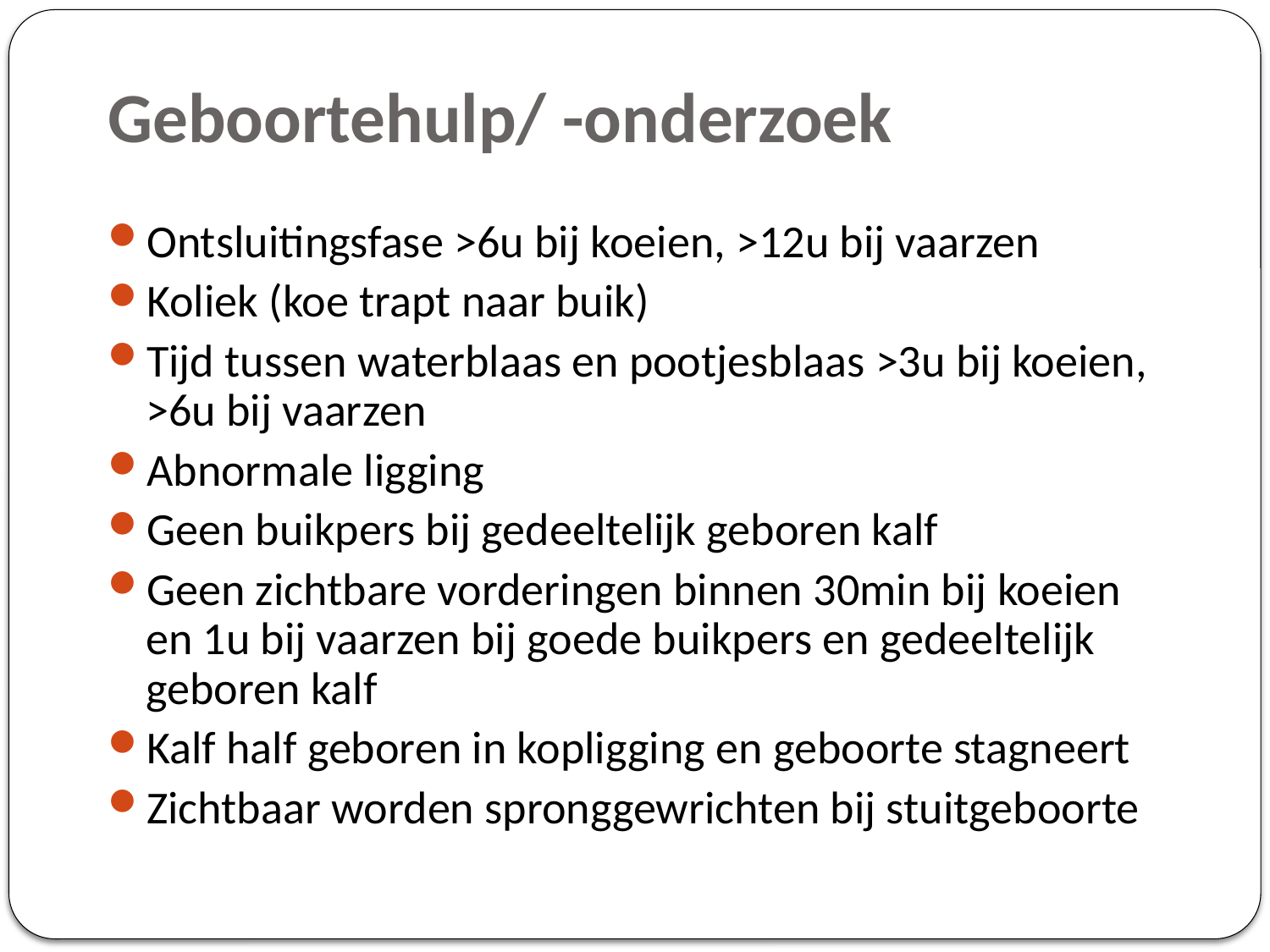

# Geboortehulp/ -onderzoek
Ontsluitingsfase >6u bij koeien, >12u bij vaarzen
Koliek (koe trapt naar buik)
Tijd tussen waterblaas en pootjesblaas >3u bij koeien, >6u bij vaarzen
Abnormale ligging
Geen buikpers bij gedeeltelijk geboren kalf
Geen zichtbare vorderingen binnen 30min bij koeien en 1u bij vaarzen bij goede buikpers en gedeeltelijk geboren kalf
Kalf half geboren in kopligging en geboorte stagneert
Zichtbaar worden spronggewrichten bij stuitgeboorte